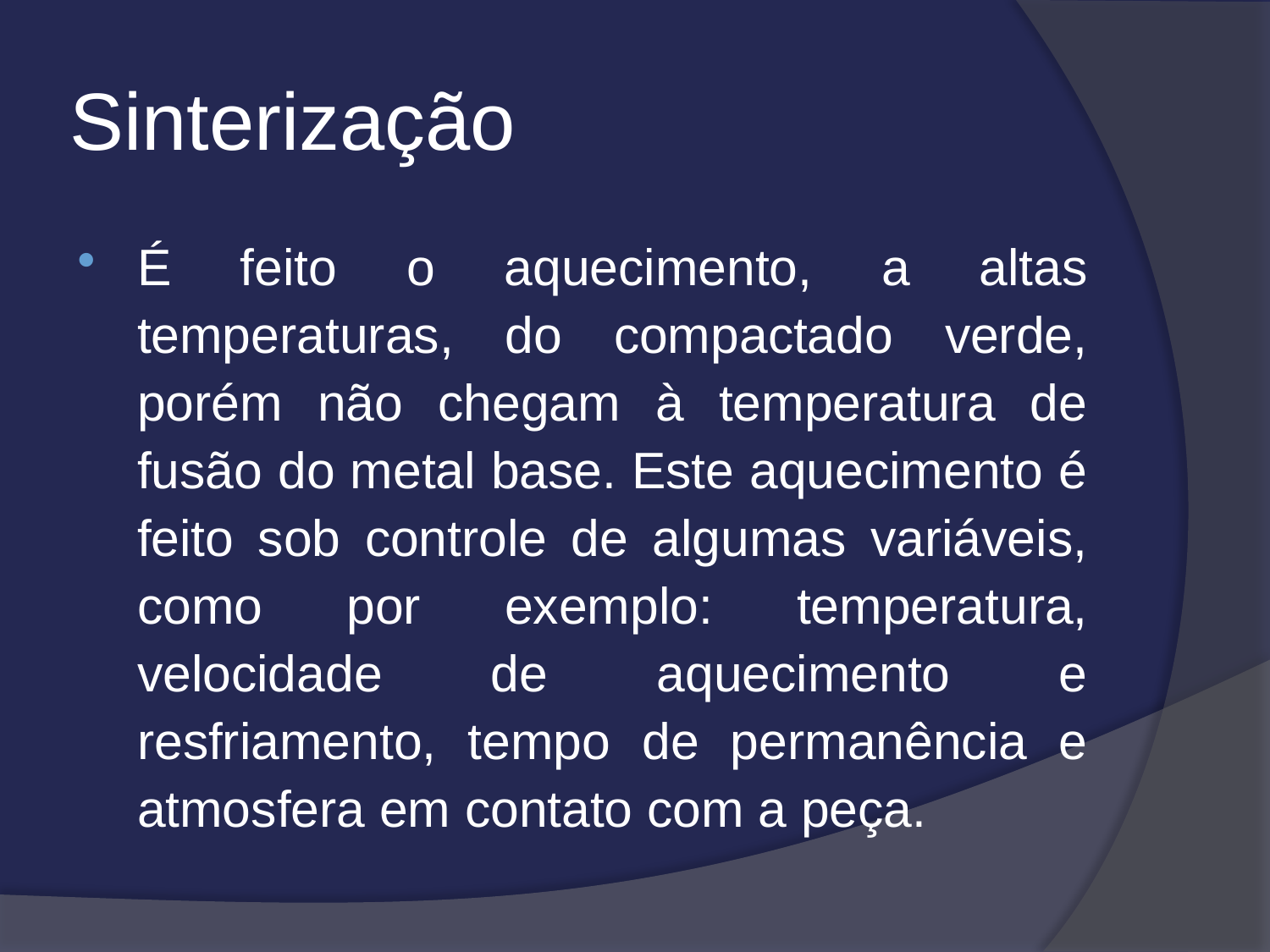

# Sinterização
É feito o aquecimento, a altas temperaturas, do compactado verde, porém não chegam à temperatura de fusão do metal base. Este aquecimento é feito sob controle de algumas variáveis, como por exemplo: temperatura, velocidade de aquecimento e resfriamento, tempo de permanência e atmosfera em contato com a peça.